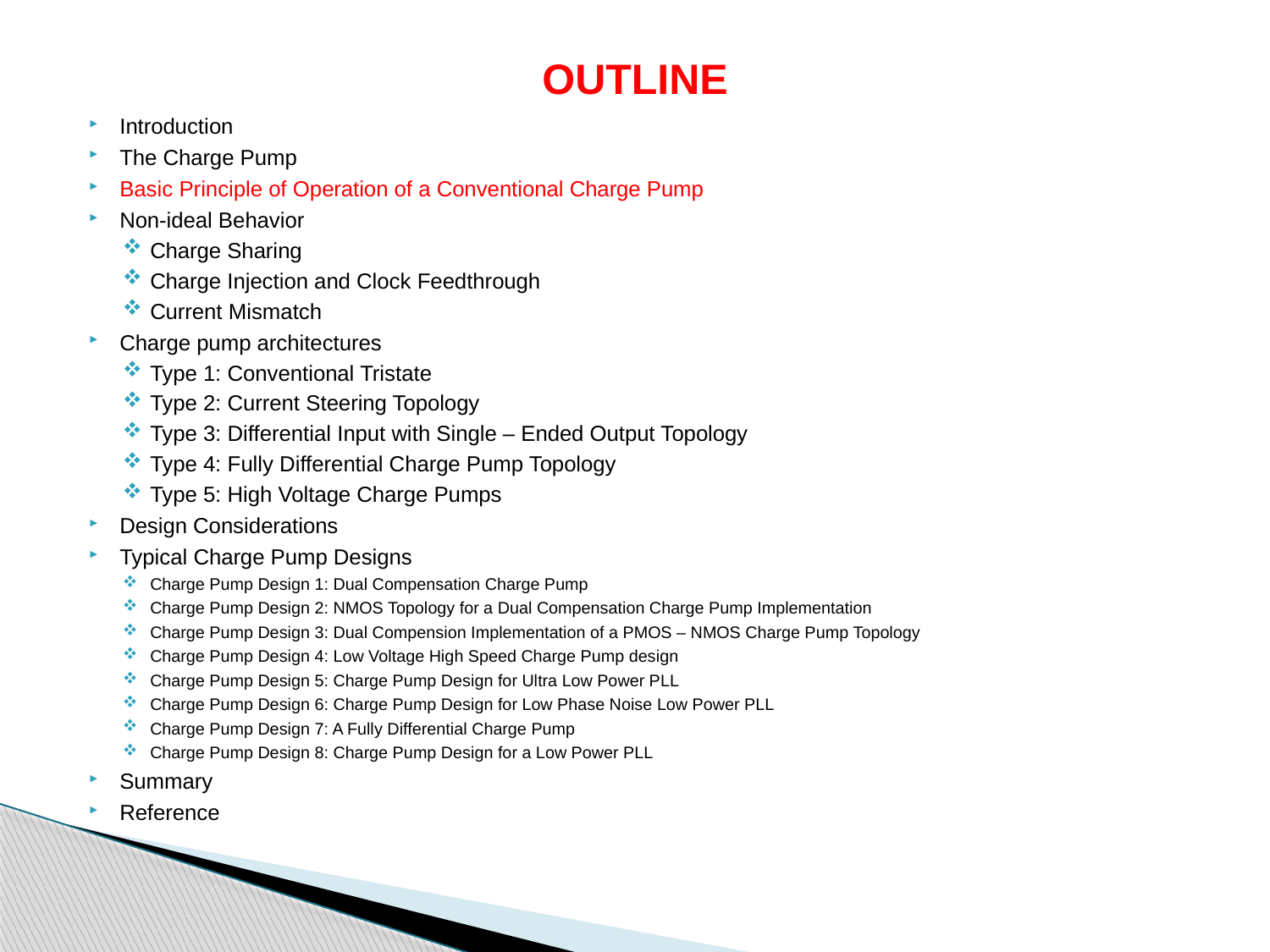

# OUTLINE
Introduction
The Charge Pump
Basic Principle of Operation of a Conventional Charge Pump
Non-ideal Behavior
Charge Sharing
Charge Injection and Clock Feedthrough
Current Mismatch
Charge pump architectures
Type 1: Conventional Tristate
Type 2: Current Steering Topology
Type 3: Differential Input with Single – Ended Output Topology
Type 4: Fully Differential Charge Pump Topology
Type 5: High Voltage Charge Pumps
Design Considerations
Typical Charge Pump Designs
Charge Pump Design 1: Dual Compensation Charge Pump
Charge Pump Design 2: NMOS Topology for a Dual Compensation Charge Pump Implementation
Charge Pump Design 3: Dual Compension Implementation of a PMOS – NMOS Charge Pump Topology
Charge Pump Design 4: Low Voltage High Speed Charge Pump design
Charge Pump Design 5: Charge Pump Design for Ultra Low Power PLL
Charge Pump Design 6: Charge Pump Design for Low Phase Noise Low Power PLL
Charge Pump Design 7: A Fully Differential Charge Pump
Charge Pump Design 8: Charge Pump Design for a Low Power PLL
Summary
Reference